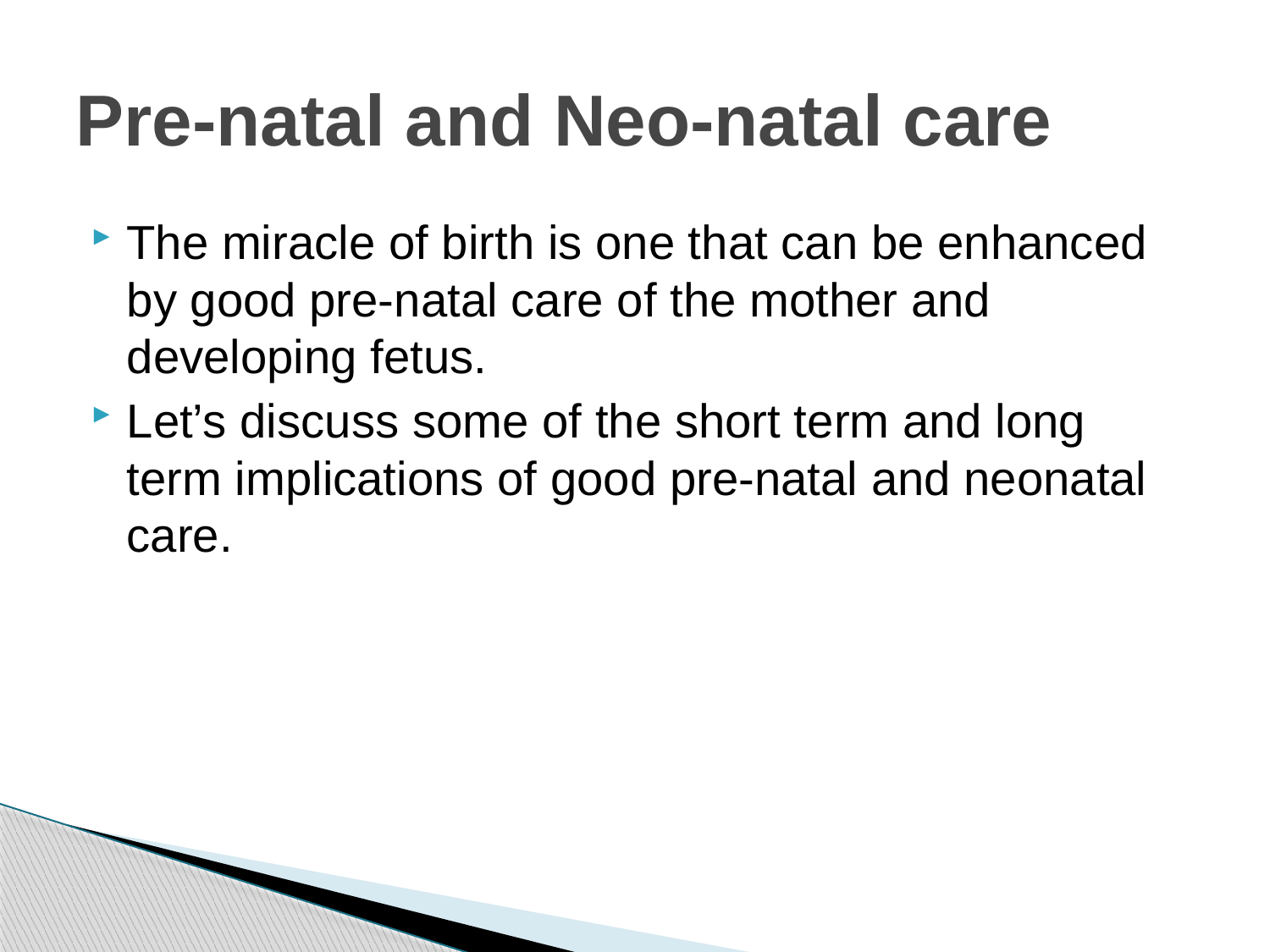

# Pre-natal and Neo-natal care
The miracle of birth is one that can be enhanced by good pre-natal care of the mother and developing fetus.
Let’s discuss some of the short term and long term implications of good pre-natal and neonatal care.